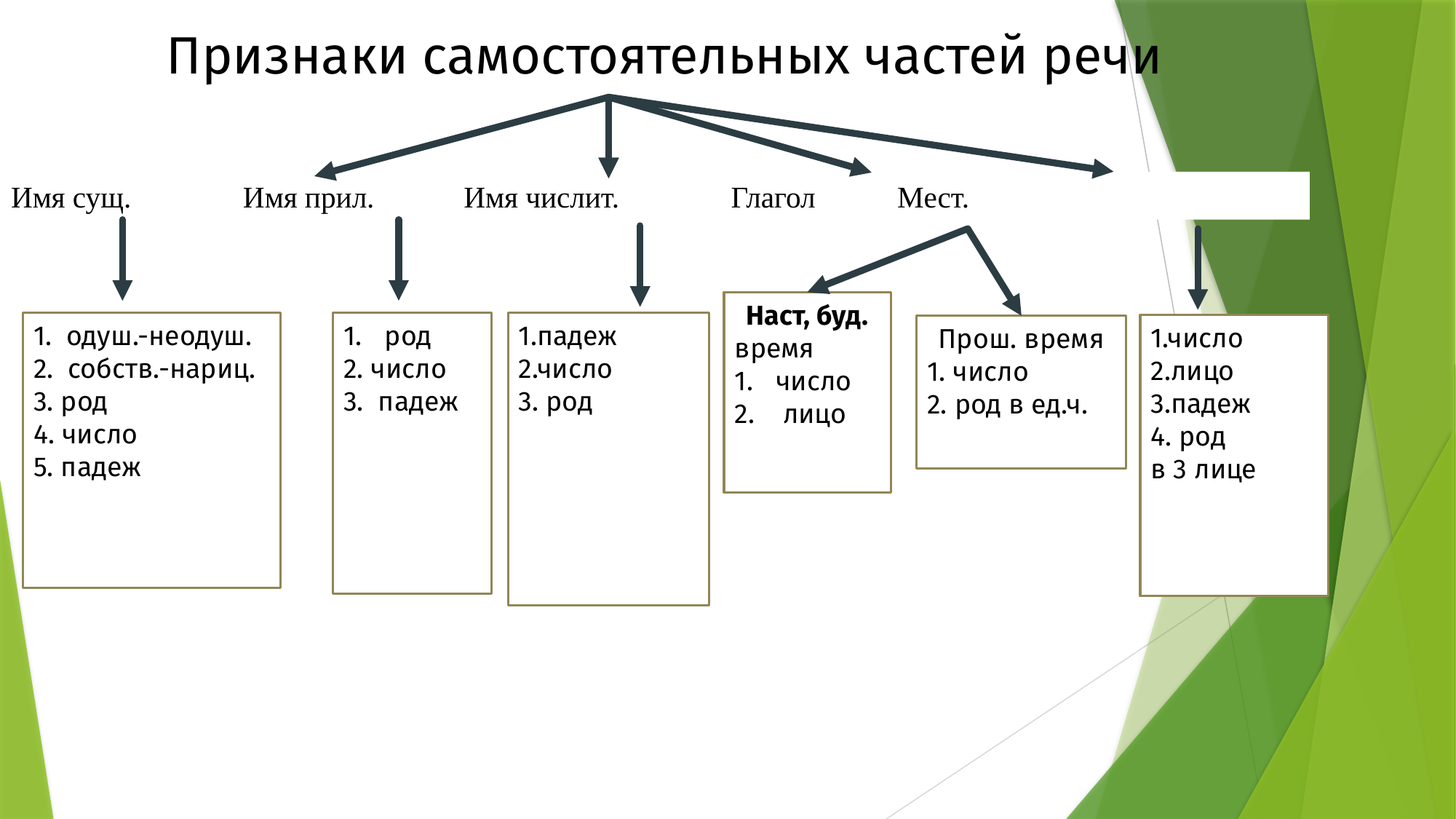

# Признаки самостоятельных частей речи
Имя сущ.               Имя прил.            Имя числит.               Глагол           Мест.
Наст, буд.
время
число
 лицо
1.  одуш.-неодуш.
2.  собств.-нариц.
3. род
4. число
5. падеж

род
2. число
3.  падеж
1.падеж
2.число
3. род
1.число
2.лицо
3.падеж
4. род
в 3 лице
Прош. время
1. число
2. род в ед.ч.